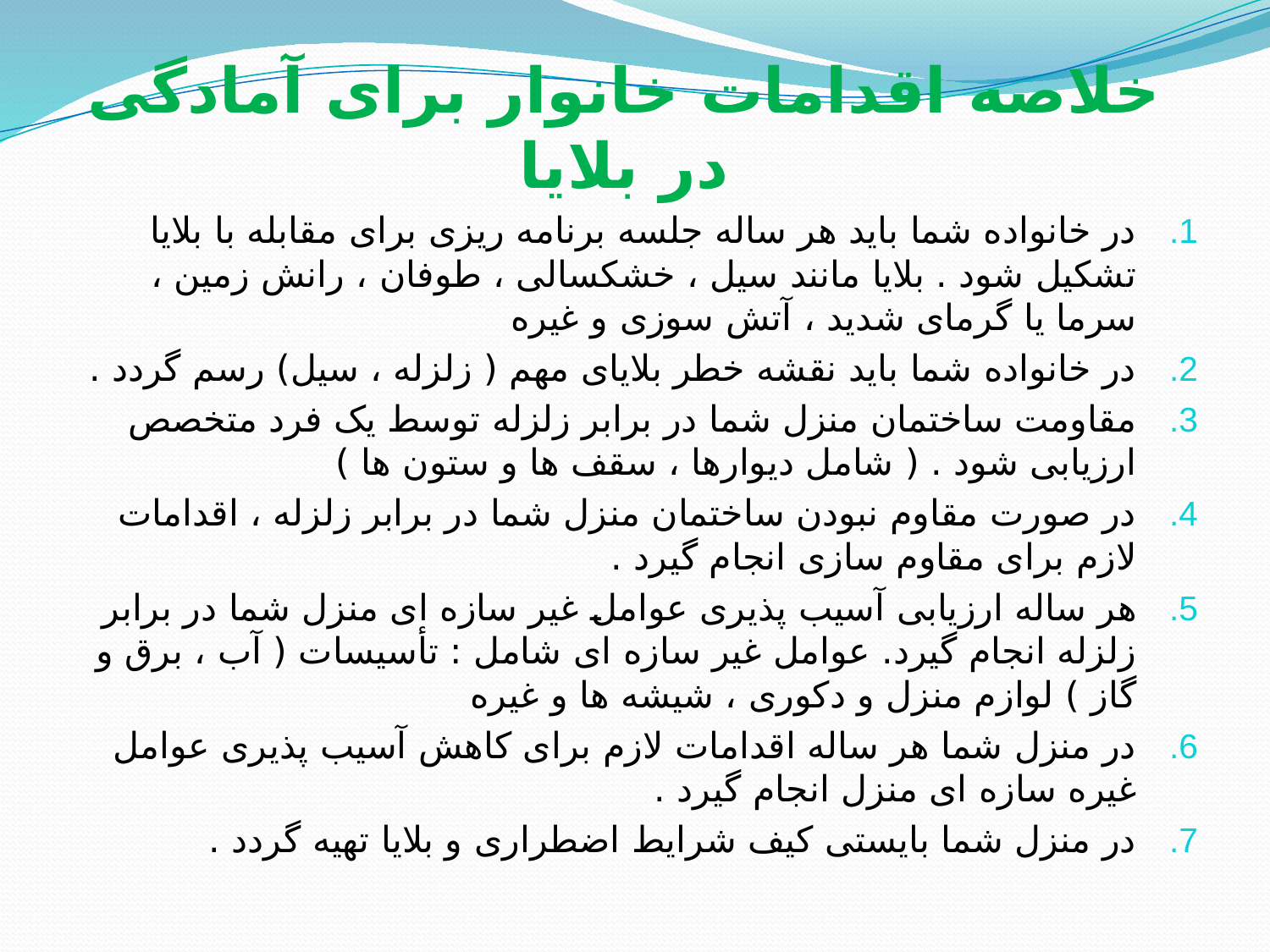

# خلاصه اقدامات خانوار برای آمادگی در بلایا
در خانواده شما باید هر ساله جلسه برنامه ریزی برای مقابله با بلایا تشکیل شود . بلایا مانند سیل ، خشکسالی ، طوفان ، رانش زمین ، سرما یا گرمای شدید ، آتش سوزی و غیره
در خانواده شما باید نقشه خطر بلایای مهم ( زلزله ، سیل) رسم گردد .
مقاومت ساختمان منزل شما در برابر زلزله توسط یک فرد متخصص ارزیابی شود . ( شامل دیوارها ، سقف ها و ستون ها )
در صورت مقاوم نبودن ساختمان منزل شما در برابر زلزله ، اقدامات لازم برای مقاوم سازی انجام گیرد .
هر ساله ارزیابی آسیب پذیری عوامل غیر سازه ای منزل شما در برابر زلزله انجام گیرد. عوامل غیر سازه ای شامل : تأسیسات ( آب ، برق و گاز ) لوازم منزل و دکوری ، شیشه ها و غیره
در منزل شما هر ساله اقدامات لازم برای کاهش آسیب پذیری عوامل غیره سازه ای منزل انجام گیرد .
در منزل شما بایستی کیف شرایط اضطراری و بلایا تهیه گردد .